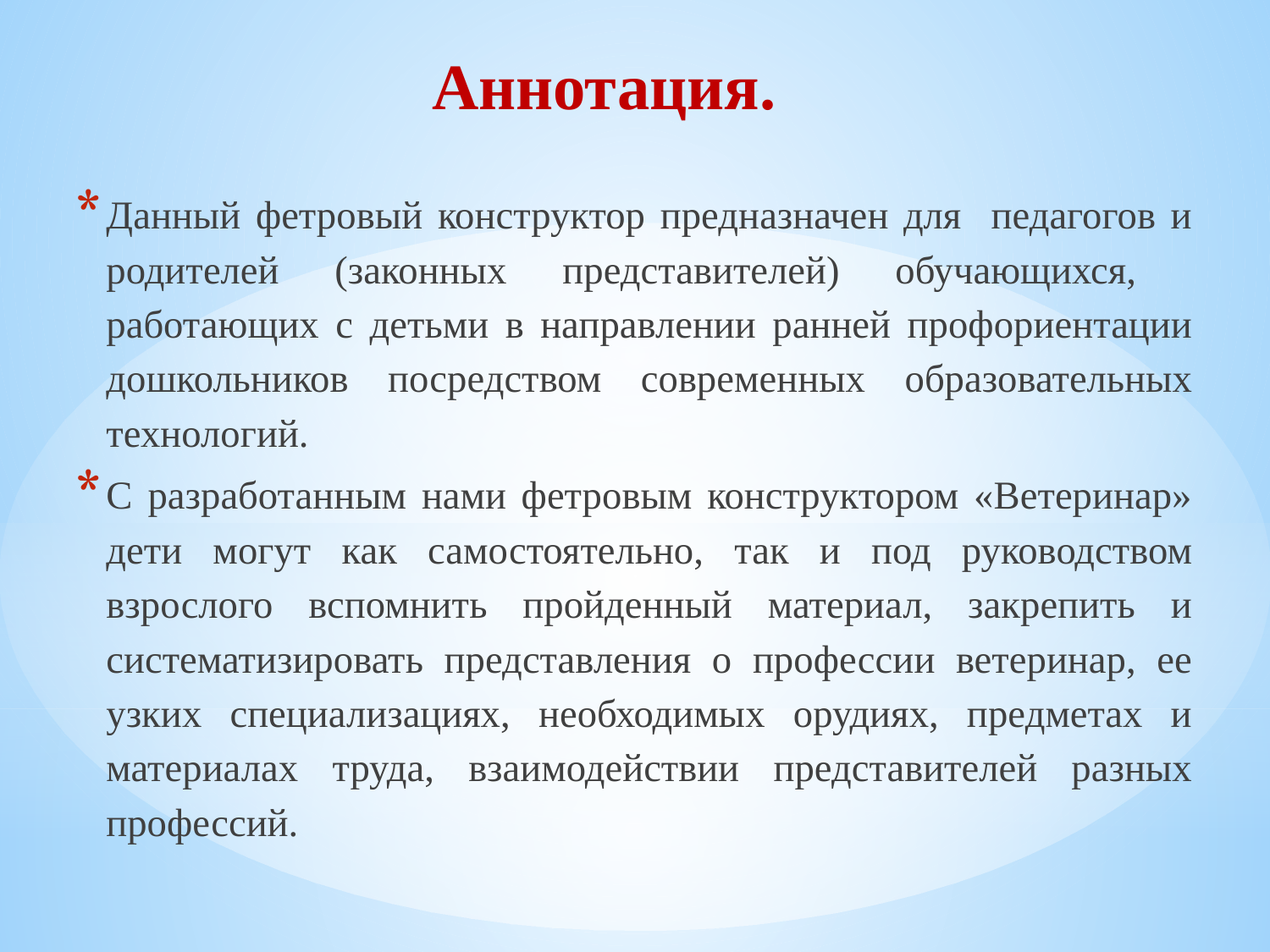

# Аннотация.
Данный фетровый конструктор предназначен для  педагогов и родителей (законных представителей) обучающихся,  работающих с детьми в направлении ранней профориентации дошкольников посредством современных образовательных технологий.
С разработанным нами фетровым конструктором «Ветеринар» дети могут как самостоятельно, так и под руководством взрослого вспомнить пройденный материал, закрепить и систематизировать представления о профессии ветеринар, ее узких специализациях, необходимых орудиях, предметах и материалах труда, взаимодействии представителей разных профессий.